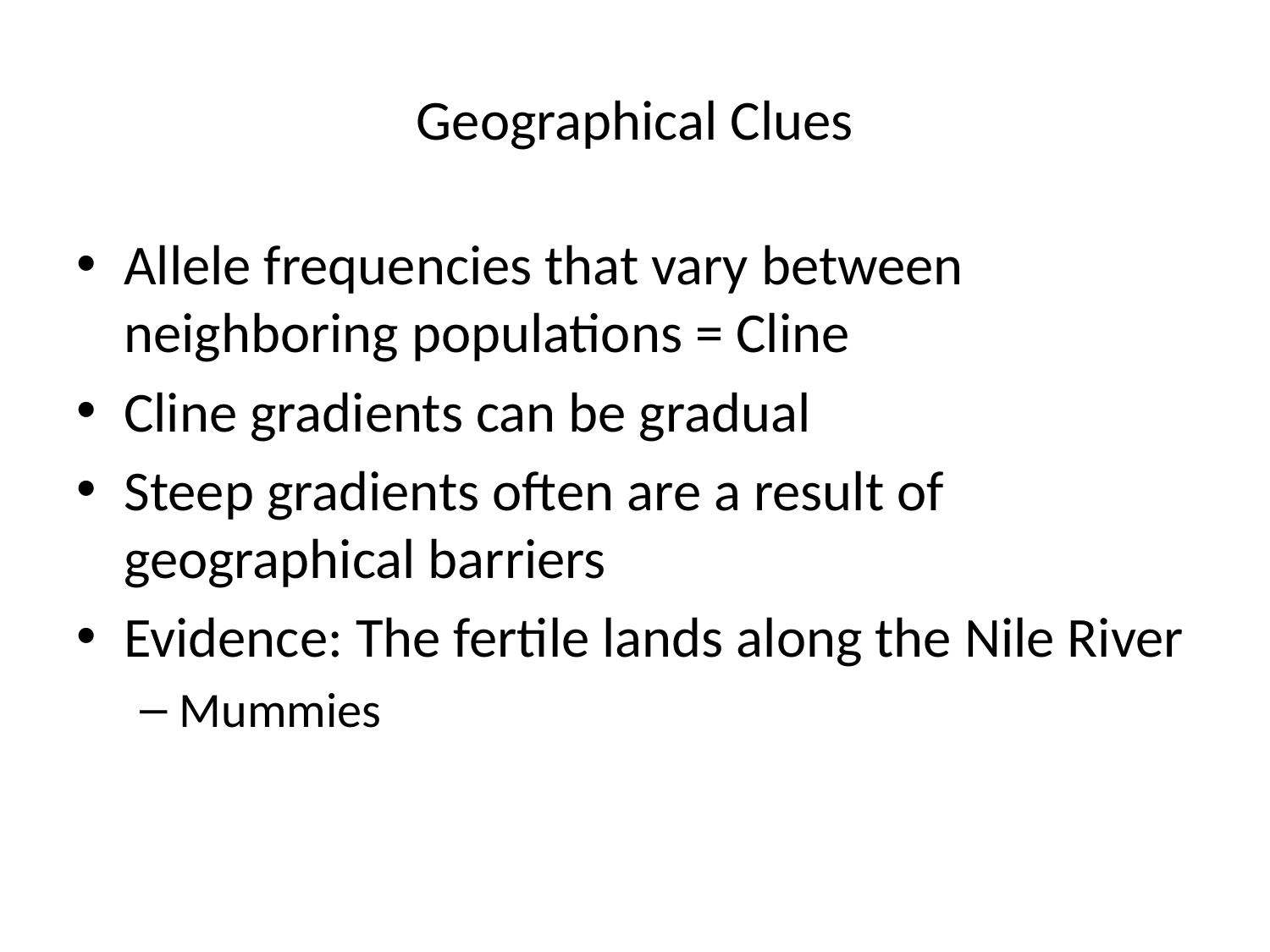

# Geographical Clues
Allele frequencies that vary between neighboring populations = Cline
Cline gradients can be gradual
Steep gradients often are a result of geographical barriers
Evidence: The fertile lands along the Nile River
Mummies